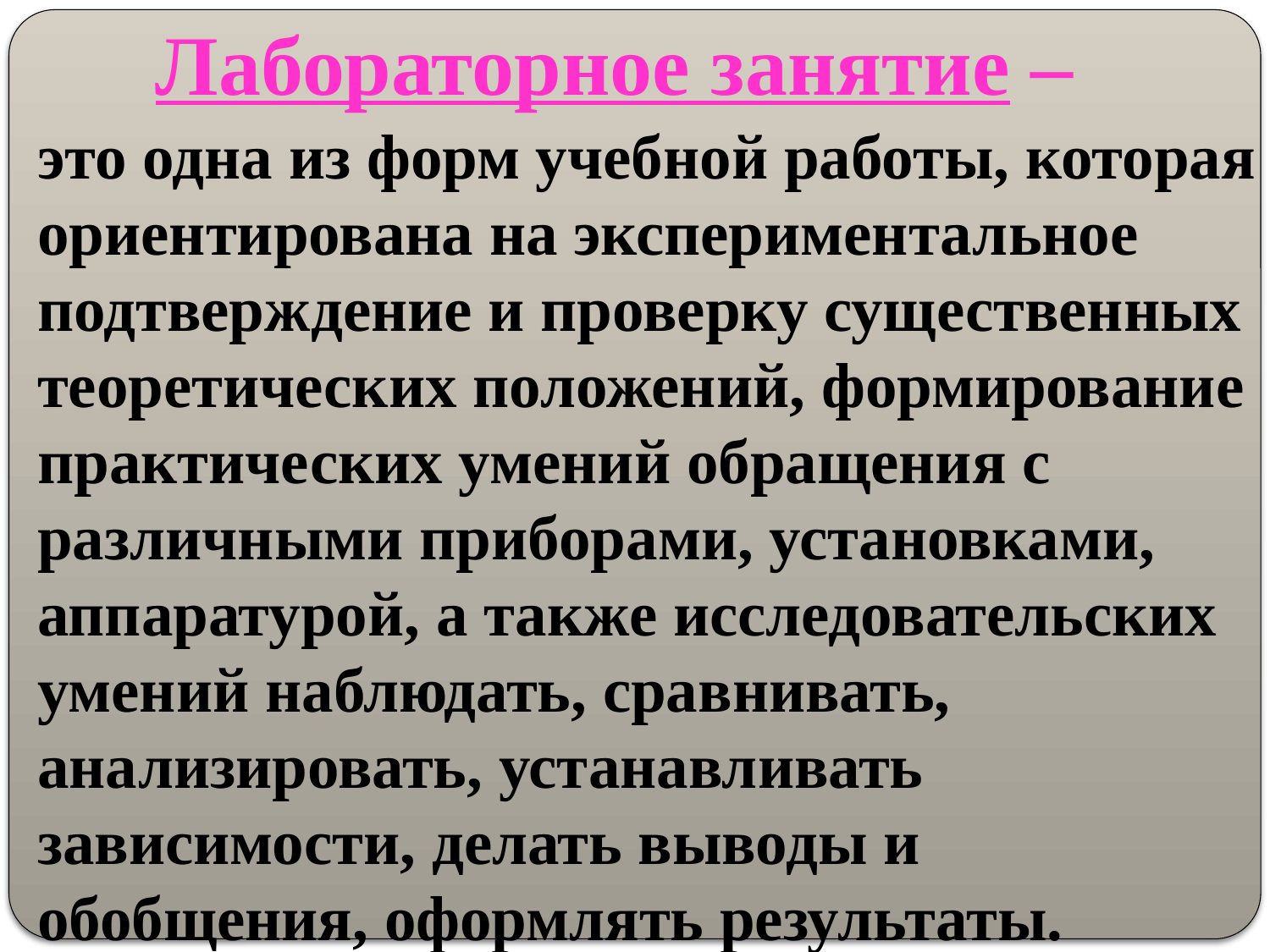

# Лабораторное занятие –
это одна из форм учебной работы, которая ориентирована на экспериментальное подтверждение и проверку существенных теоретических положений, формирование практических умений обращения с различными приборами, установками, аппаратурой, а также исследовательских умений наблюдать, сравнивать, анализировать, устанавливать зависимости, делать выводы и обобщения, оформлять результаты.